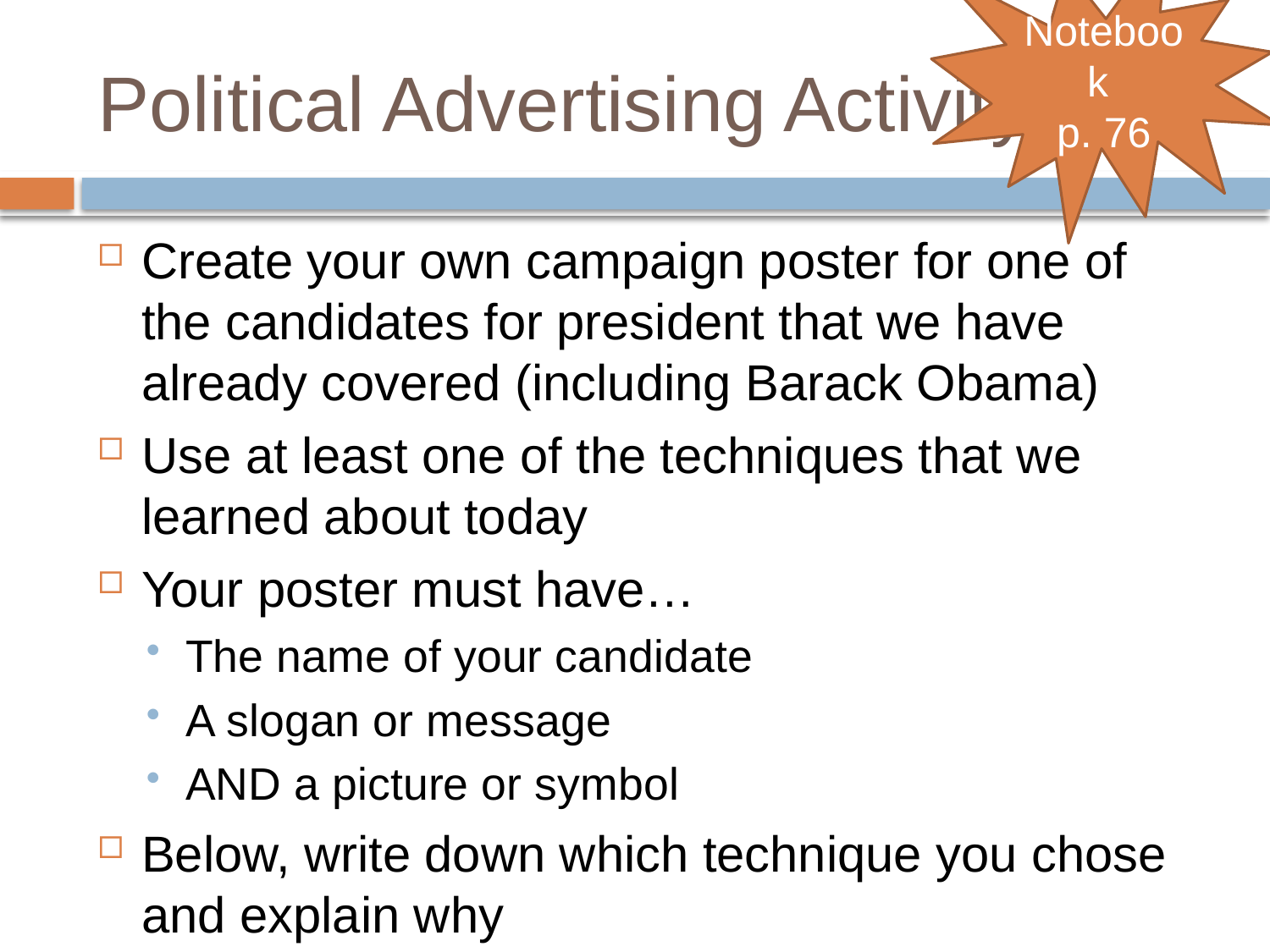

Notebook
p. 76
# Political Advertising Activity
Create your own campaign poster for one of the candidates for president that we have already covered (including Barack Obama)
Use at least one of the techniques that we learned about today
Your poster must have…
The name of your candidate
A slogan or message
AND a picture or symbol
Below, write down which technique you chose and explain why